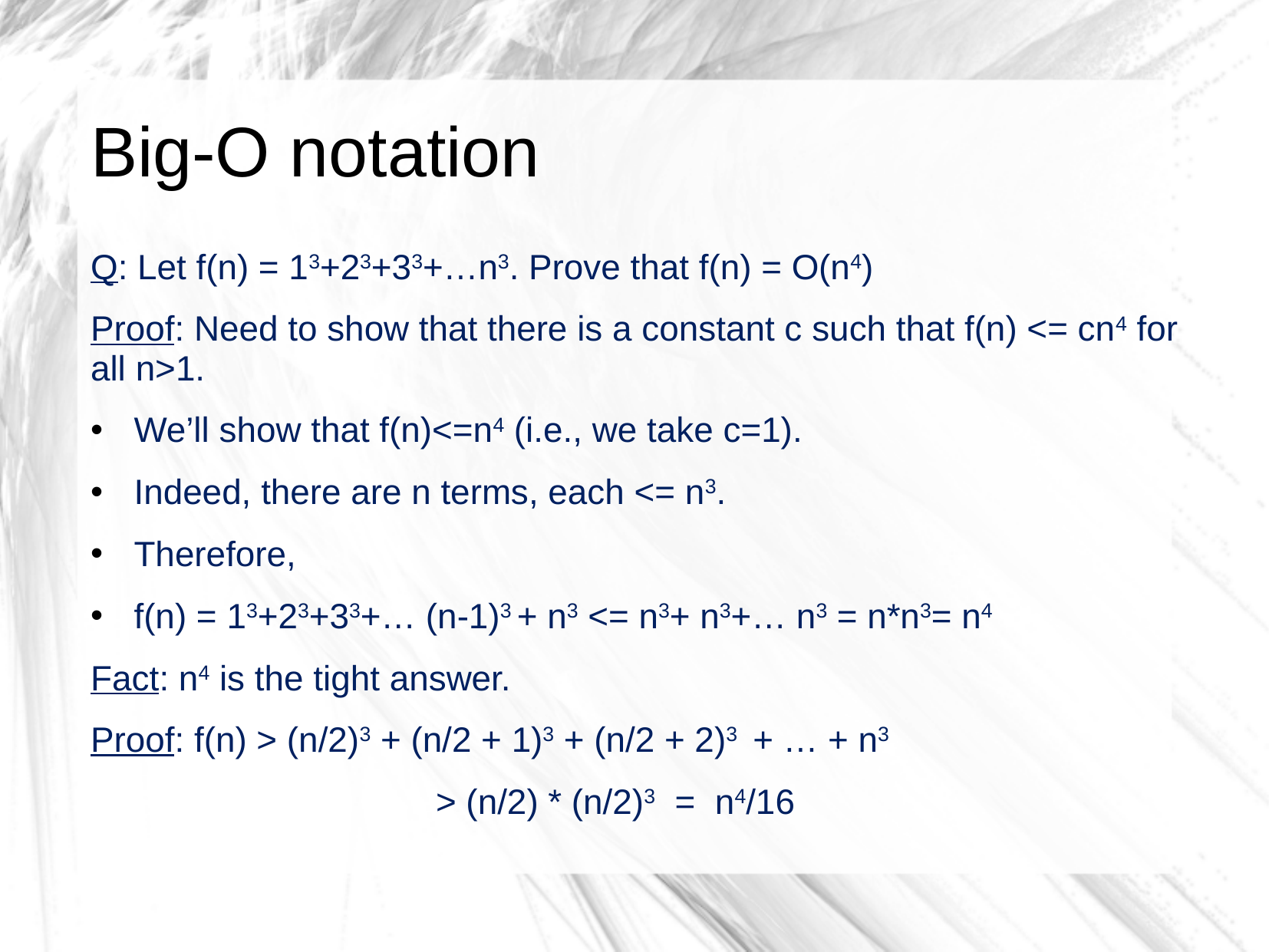

# Big-O notation
Q: Let f(n) = 13+23+33+…n3. Prove that f(n) = O(n4)
Proof: Need to show that there is a constant c such that f(n) <= cn4 for all n>1.
We’ll show that f(n)<=n4 (i.e., we take c=1).
Indeed, there are n terms, each <= n3.
Therefore,
f(n) = 13+23+33+… (n-1)3 + n3 <= n3+ n3+… n3 = n*n3= n4
Fact: n4 is the tight answer.
Proof: f(n) > (n/2)3 + (n/2 + 1)3 + (n/2 + 2)3  + … + n3
			> (n/2) * (n/2)3  =  n4/16